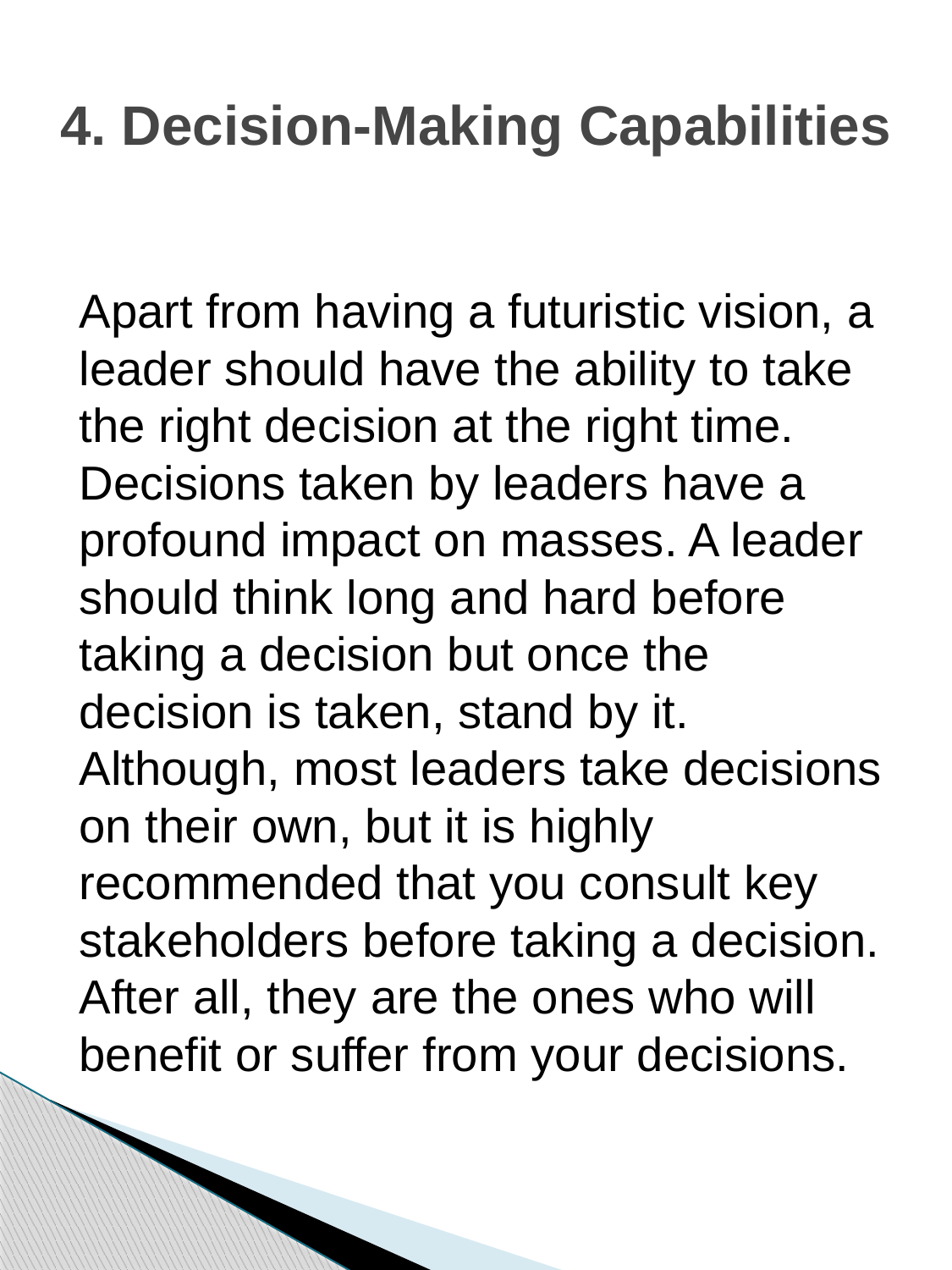

# 4. Decision-Making Capabilities
Apart from having a futuristic vision, a leader should have the ability to take the right decision at the right time. Decisions taken by leaders have a profound impact on masses. A leader should think long and hard before taking a decision but once the decision is taken, stand by it. Although, most leaders take decisions on their own, but it is highly recommended that you consult key stakeholders before taking a decision. After all, they are the ones who will benefit or suffer from your decisions.